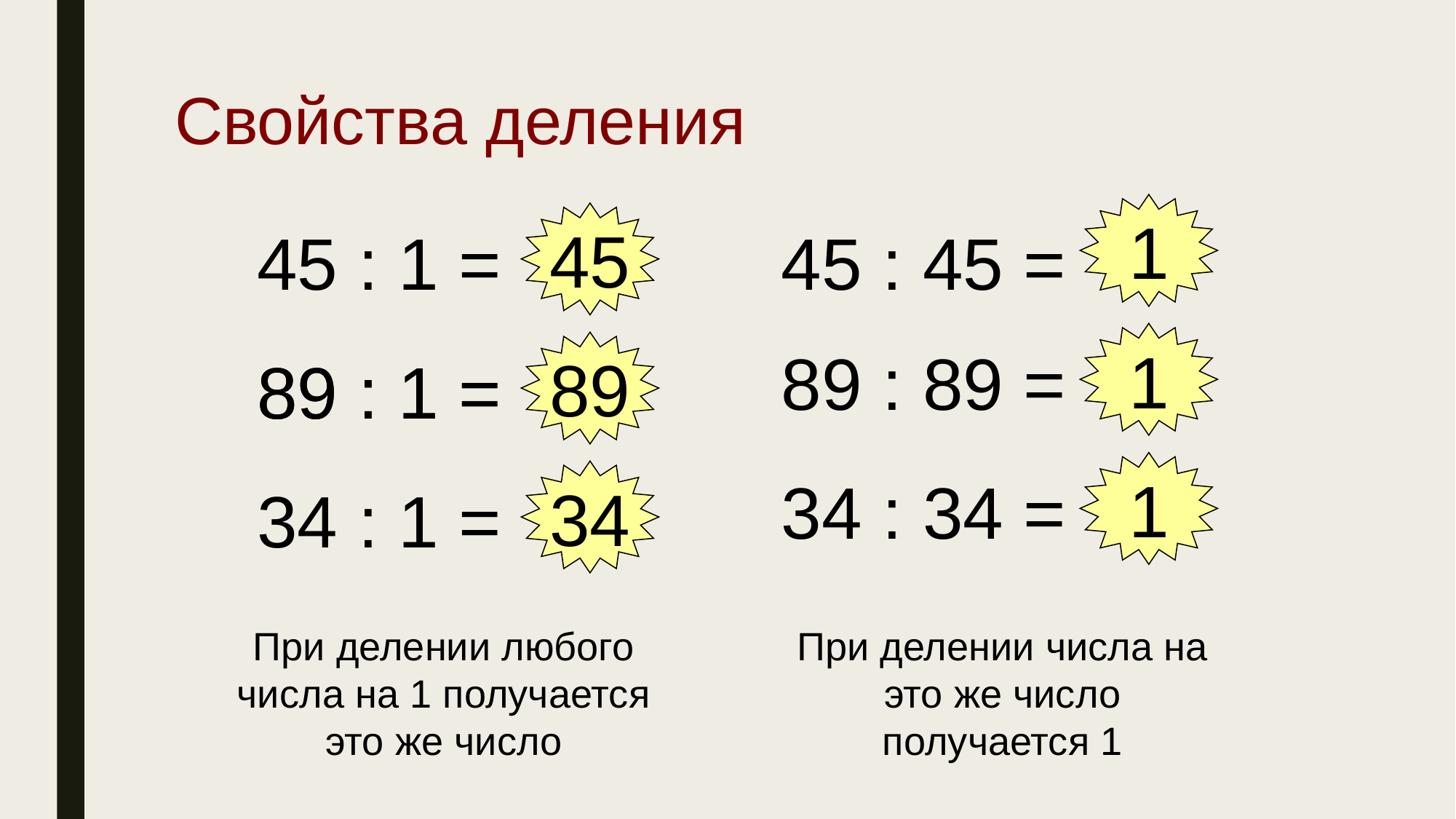

# Свойства деления
1
45
45 : 1 =
45 : 45 =
1
89
89 : 89 =
89 : 1 =
89 : 1 =
1
34
34 : 34 =
34 : 1 =
При делении любого числа на 1 получается это же число
При делении числа на это же число получается 1